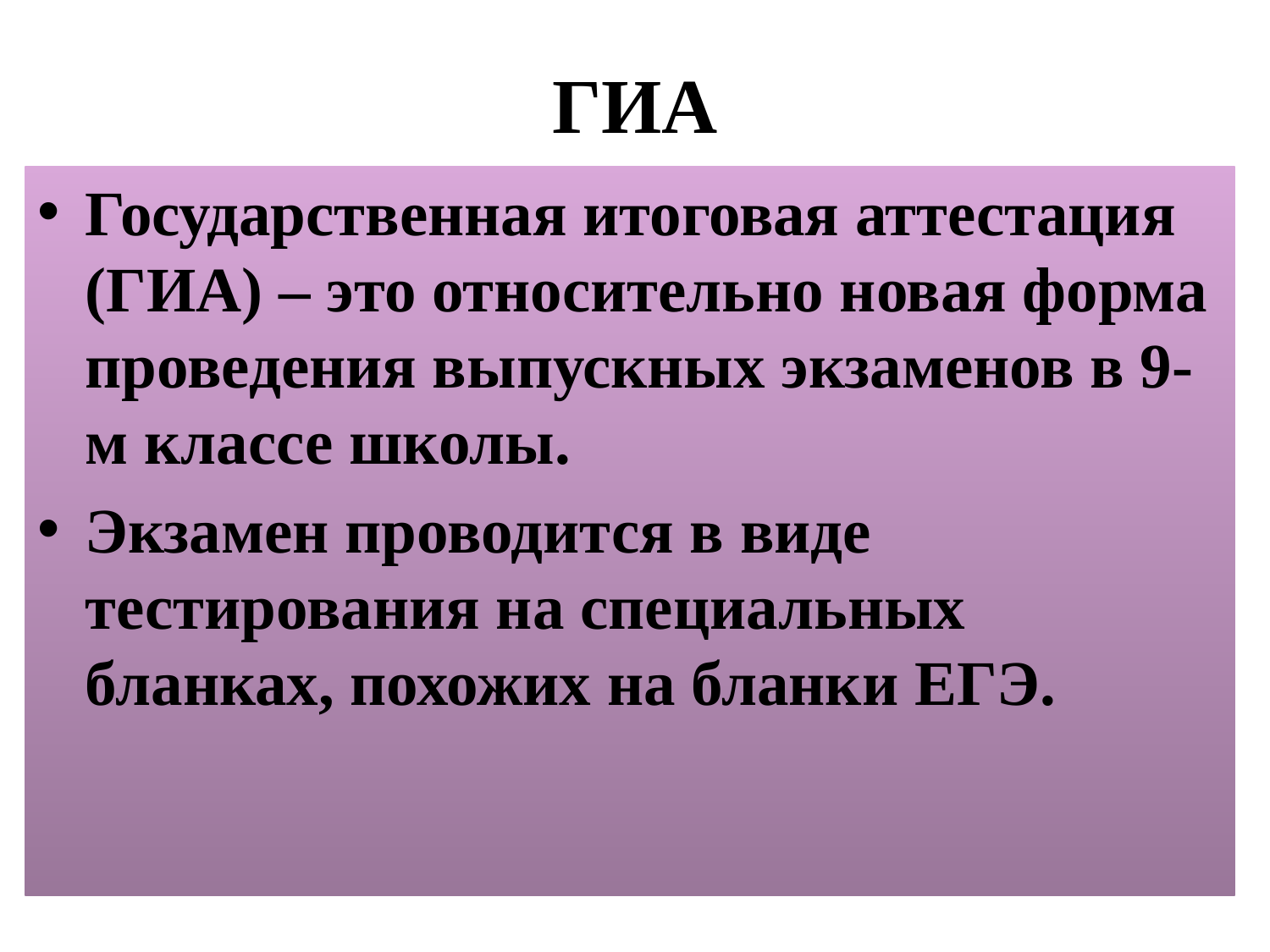

# ГИА
Государственная итоговая аттестация (ГИА) – это относительно новая форма проведения выпускных экзаменов в 9-м классе школы.
Экзамен проводится в виде тестирования на специальных бланках, похожих на бланки ЕГЭ.